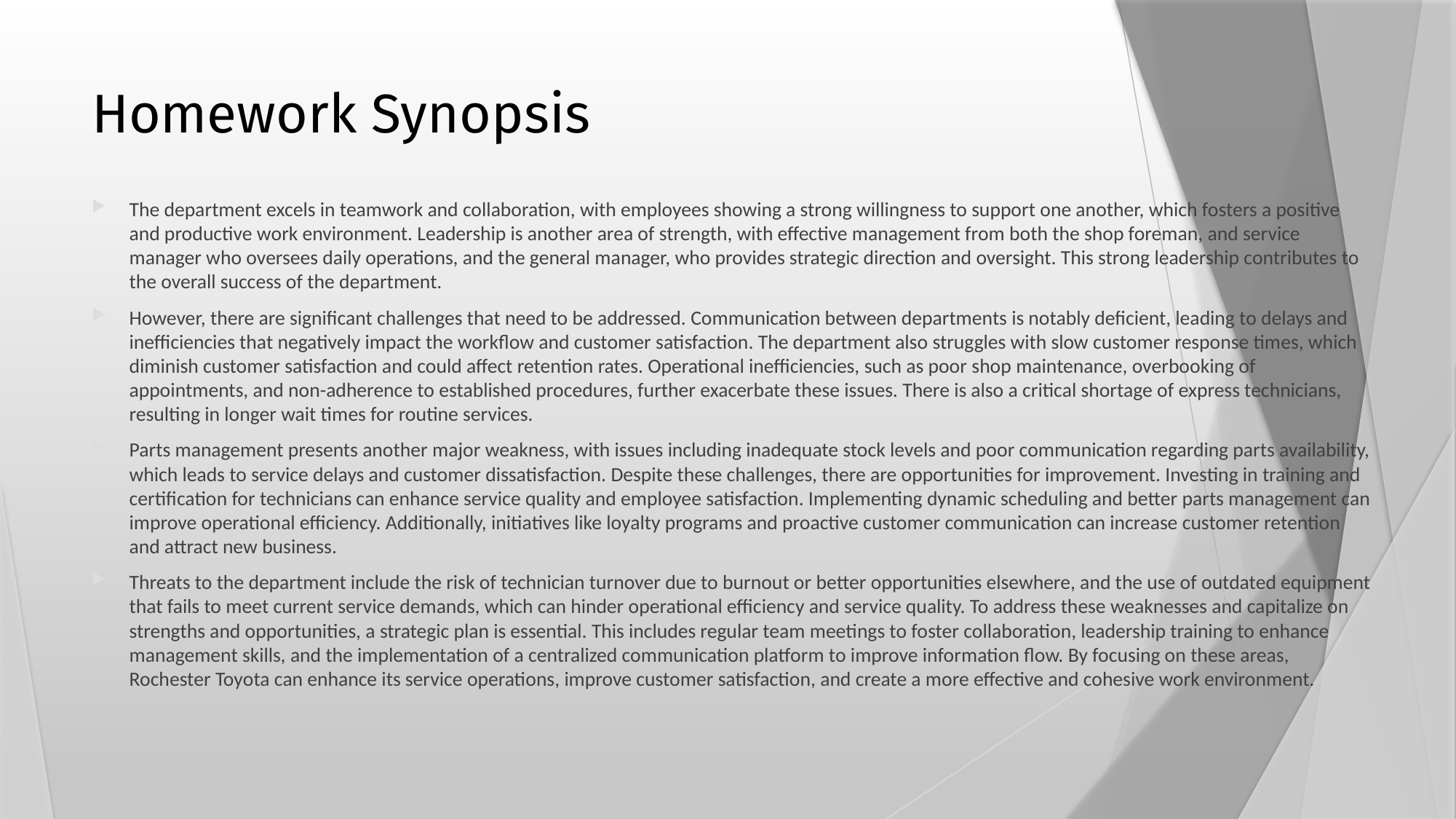

# Homework Synopsis

The department excels in teamwork and collaboration, with employees showing a strong willingness to support one another, which fosters a positive and productive work environment. Leadership is another area of strength, with effective management from both the shop foreman, and service manager who oversees daily operations, and the general manager, who provides strategic direction and oversight. This strong leadership contributes to the overall success of the department.
However, there are significant challenges that need to be addressed. Communication between departments is notably deficient, leading to delays and inefficiencies that negatively impact the workflow and customer satisfaction. The department also struggles with slow customer response times, which diminish customer satisfaction and could affect retention rates. Operational inefficiencies, such as poor shop maintenance, overbooking of appointments, and non-adherence to established procedures, further exacerbate these issues. There is also a critical shortage of express technicians, resulting in longer wait times for routine services.
Parts management presents another major weakness, with issues including inadequate stock levels and poor communication regarding parts availability, which leads to service delays and customer dissatisfaction. Despite these challenges, there are opportunities for improvement. Investing in training and certification for technicians can enhance service quality and employee satisfaction. Implementing dynamic scheduling and better parts management can improve operational efficiency. Additionally, initiatives like loyalty programs and proactive customer communication can increase customer retention and attract new business.
Threats to the department include the risk of technician turnover due to burnout or better opportunities elsewhere, and the use of outdated equipment that fails to meet current service demands, which can hinder operational efficiency and service quality. To address these weaknesses and capitalize on strengths and opportunities, a strategic plan is essential. This includes regular team meetings to foster collaboration, leadership training to enhance management skills, and the implementation of a centralized communication platform to improve information flow. By focusing on these areas, Rochester Toyota can enhance its service operations, improve customer satisfaction, and create a more effective and cohesive work environment.